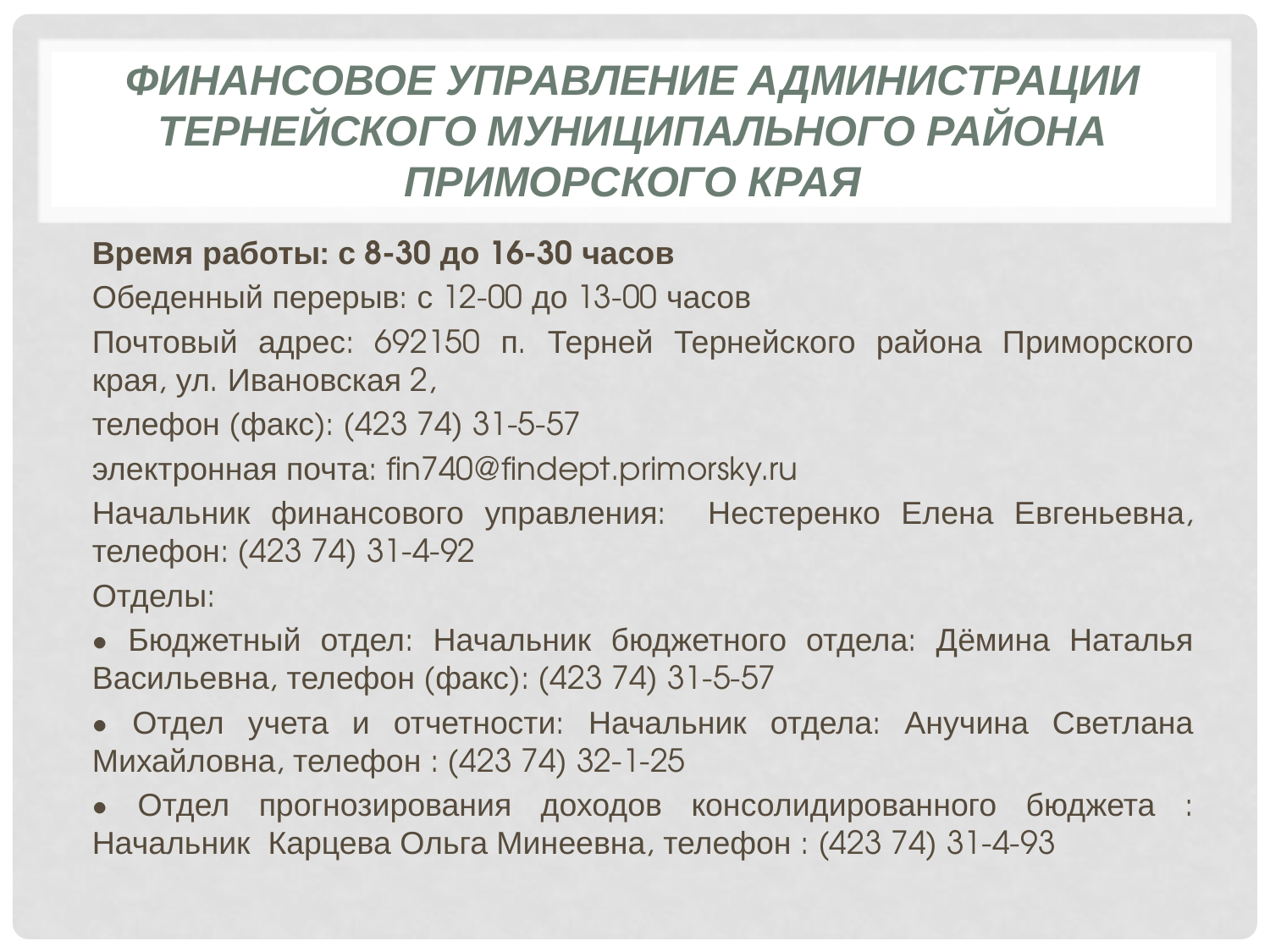

# Финансовое управление Администрации Тернейского муниципального района Приморского края
Время работы: с 8-30 до 16-30 часов
Обеденный перерыв: с 12-00 до 13-00 часов
Почтовый адрес: 692150 п. Терней Тернейского района Приморского края, ул. Ивановская 2,
телефон (факс): (423 74) 31-5-57
электронная почта: fin740@findept.primorsky.ru
Начальник финансового управления:  Нестеренко Елена Евгеньевна, телефон: (423 74) 31-4-92
Отделы:
• Бюджетный отдел: Начальник бюджетного отдела: Дёмина Наталья Васильевна, телефон (факс): (423 74) 31-5-57
• Отдел учета и отчетности: Начальник отдела: Анучина Светлана Михайловна, телефон : (423 74) 32-1-25
• Отдел прогнозирования доходов консолидированного бюджета : Начальник  Карцева Ольга Минеевна, телефон : (423 74) 31-4-93